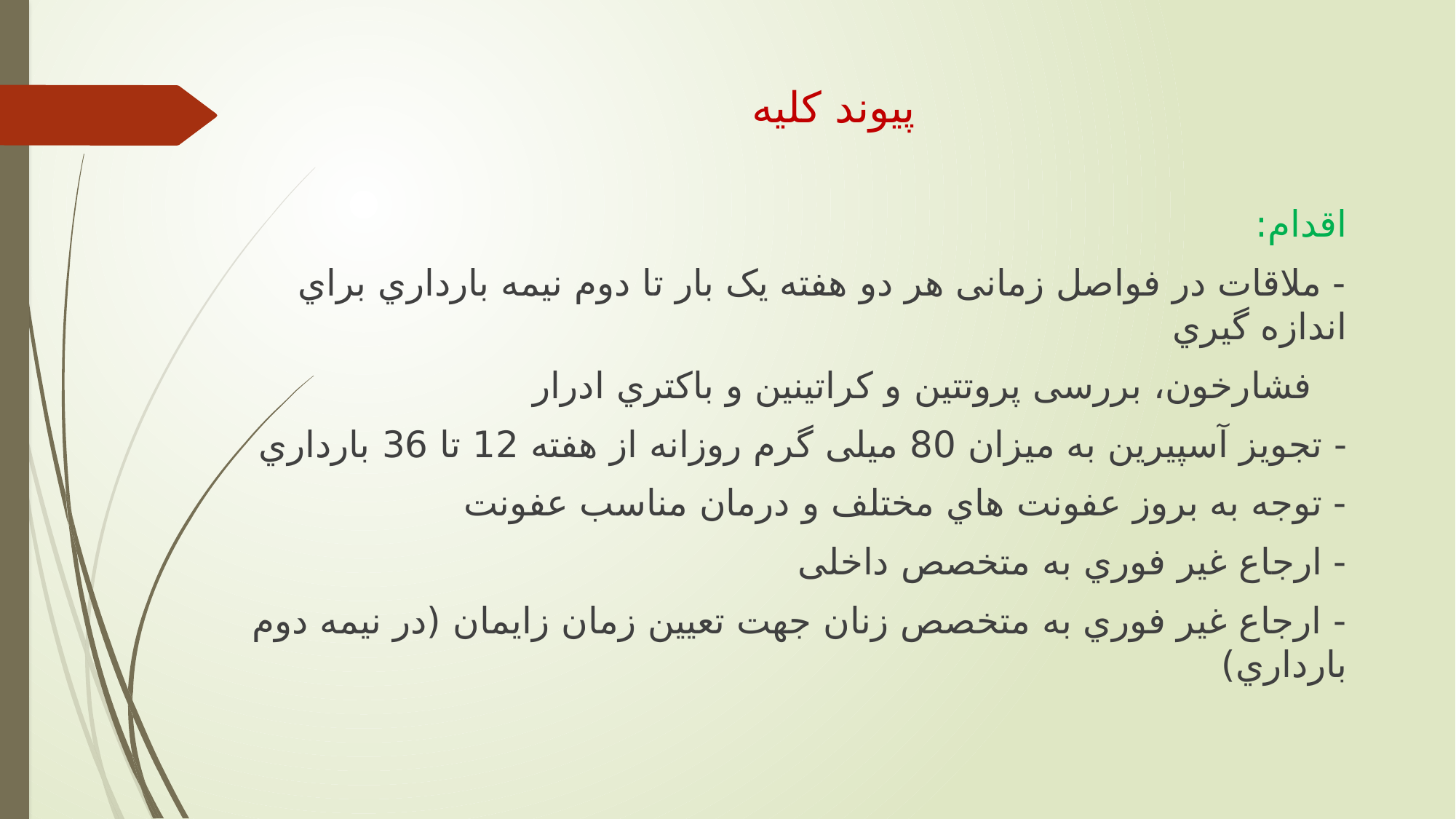

# پیوند کلیه
اقدام:
- ملاقات در فواصل زمانی هر دو هفته يک بار تا دوم نیمه بارداري براي اندازه گیري
   فشارخون، بررسی پروتتین و كراتینین و باكتري ادرار
- تجويز آسپیرين به میزان 80 میلی گرم روزانه از هفته 12 تا 36 بارداري
- توجه به بروز عفونت هاي مختلف و درمان مناسب عفونت
- ارجاع غیر فوري به متخصص داخلی
- ارجاع غیر فوري به متخصص زنان جهت تعیین زمان زايمان (در نیمه دوم بارداري)